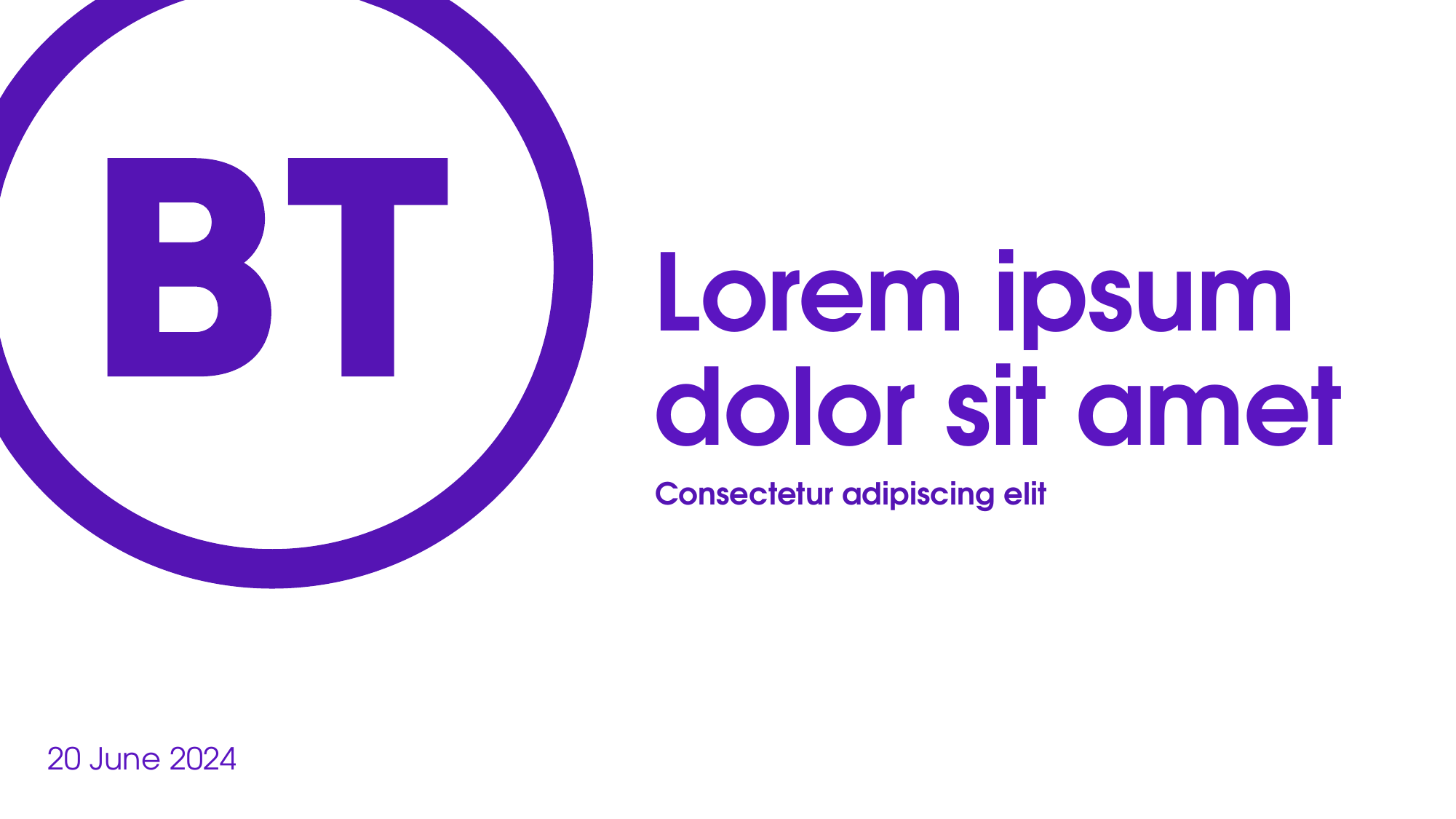

# Lorem ipsum dolor sit amet
Consectetur adipiscing elit
20 June 2024